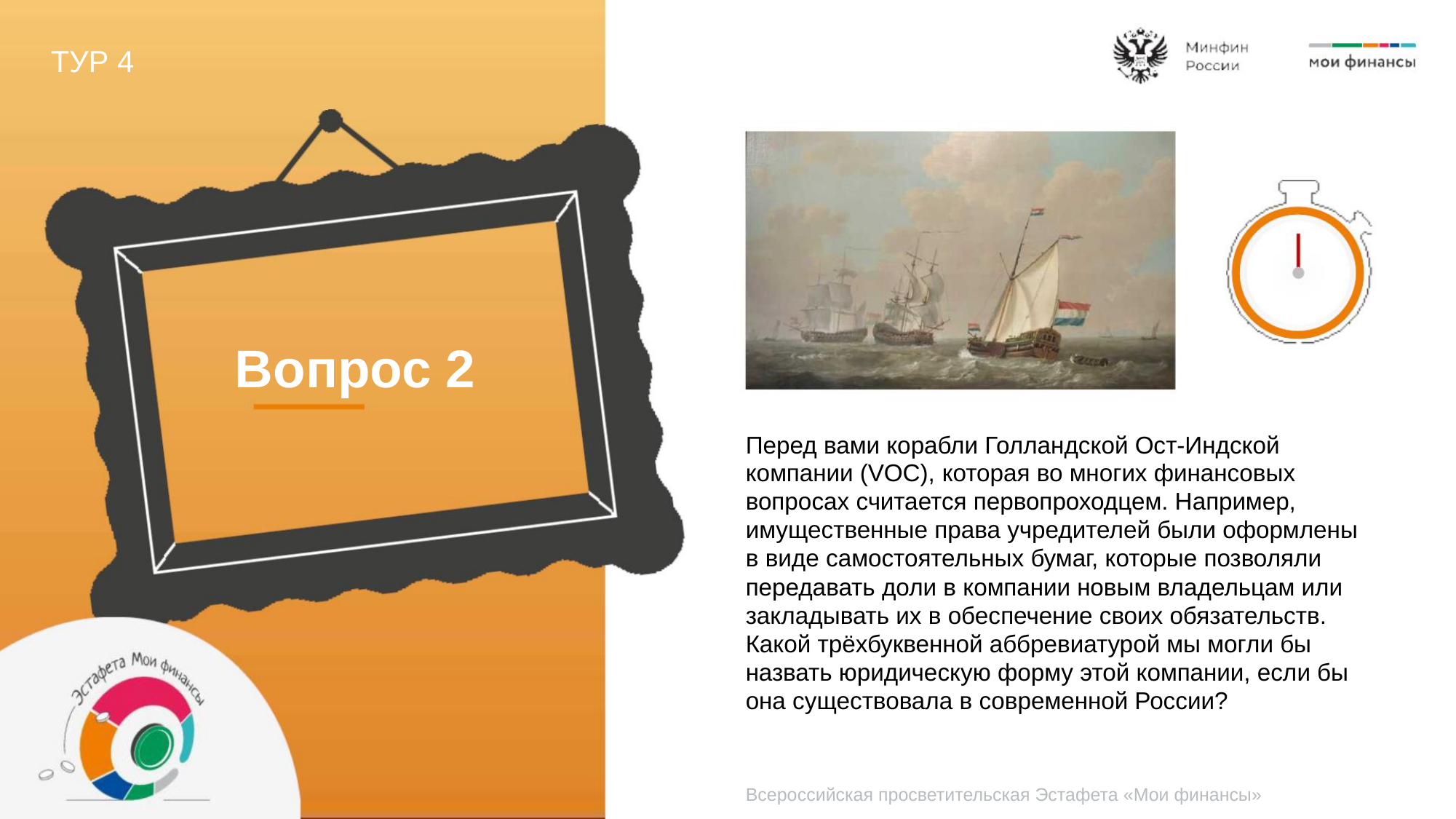

ТУР 4
Вопрос 2
Перед вами корабли Голландской Ост-Индской
компании (VOC), которая во многих финансовых
вопросах считается первопроходцем. Например,
имущественные права учредителей были оформлены
в виде самостоятельных бумаг, которые позволяли
передавать доли в компании новым владельцам или
закладывать их в обеспечение своих обязательств.
Какой трёхбуквенной аббревиатурой мы могли бы
назвать юридическую форму этой компании, если бы
она существовала в современной России?
Всероссийская просветительская Эстафета «Мои финансы»